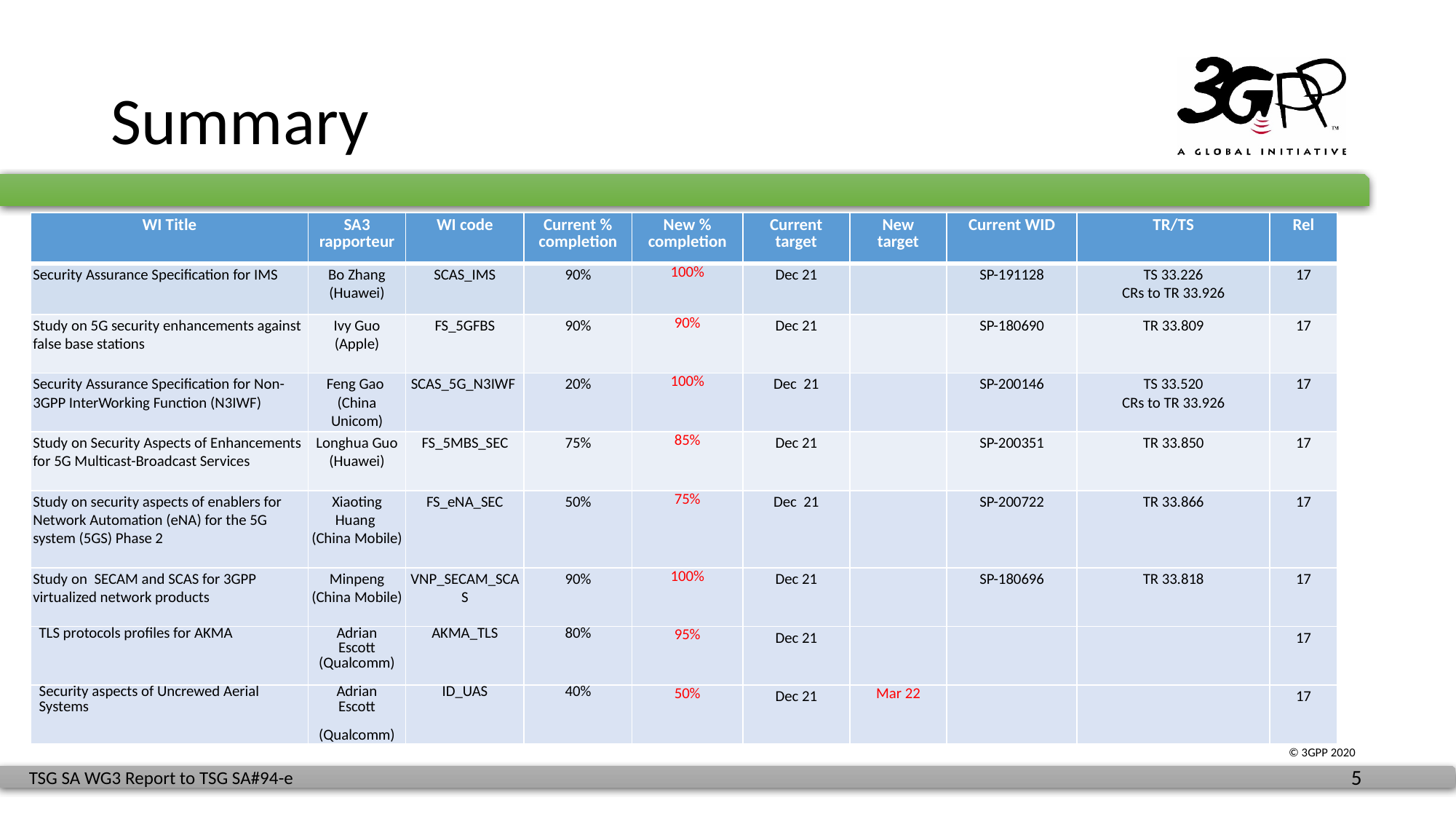

# Summary
| WI Title | SA3 rapporteur | WI code | Current % completion | New % completion | Current target | New target | Current WID | TR/TS | Rel |
| --- | --- | --- | --- | --- | --- | --- | --- | --- | --- |
| Security Assurance Specification for IMS | Bo Zhang (Huawei) | SCAS\_IMS | 90% | 100% | Dec 21 |  | SP-191128 | TS 33.226 CRs to TR 33.926 | 17 |
| Study on 5G security enhancements against false base stations | Ivy Guo (Apple) | FS\_5GFBS | 90% | 90% | Dec 21 |  | SP-180690 | TR 33.809 | 17 |
| Security Assurance Specification for Non-3GPP InterWorking Function (N3IWF) | Feng Gao (China Unicom) | SCAS\_5G\_N3IWF | 20% | 100% | Dec 21 |  | SP-200146 | TS 33.520 CRs to TR 33.926 | 17 |
| Study on Security Aspects of Enhancements for 5G Multicast-Broadcast Services | Longhua Guo (Huawei) | FS\_5MBS\_SEC | 75% | 85% | Dec 21 |  | SP-200351 | TR 33.850 | 17 |
| Study on security aspects of enablers for Network Automation (eNA) for the 5G system (5GS) Phase 2 | Xiaoting Huang (China Mobile) | FS\_eNA\_SEC | 50% | 75% | Dec 21 |  | SP-200722 | TR 33.866 | 17 |
| Study on SECAM and SCAS for 3GPP virtualized network products | Minpeng (China Mobile) | VNP\_SECAM\_SCAS | 90% | 100% | Dec 21 |  | SP-180696 | TR 33.818 | 17 |
| TLS protocols profiles for AKMA | Adrian Escott (Qualcomm) | AKMA\_TLS | 80% | 95% | Dec 21 |  |  |  | 17 |
| Security aspects of Uncrewed Aerial Systems | Adrian Escott (Qualcomm) | ID\_UAS | 40% | 50% | Dec 21 | Mar 22 |  |  | 17 |